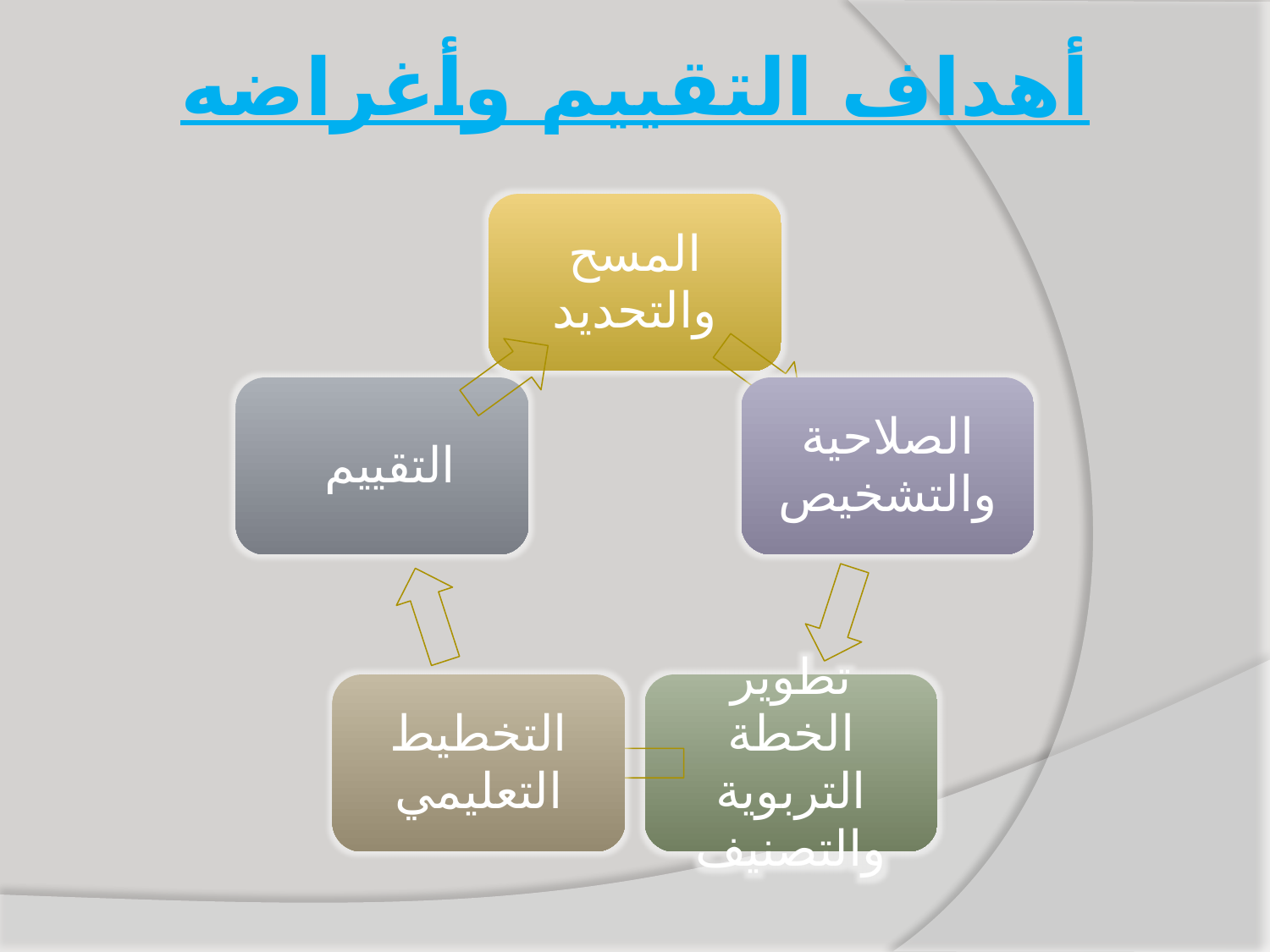

# أهداف التقييم وأغراضه
المسح والتحديد
تطوير الخطة التربوية والتصنيف
التخطيط التعليمي
التقييم